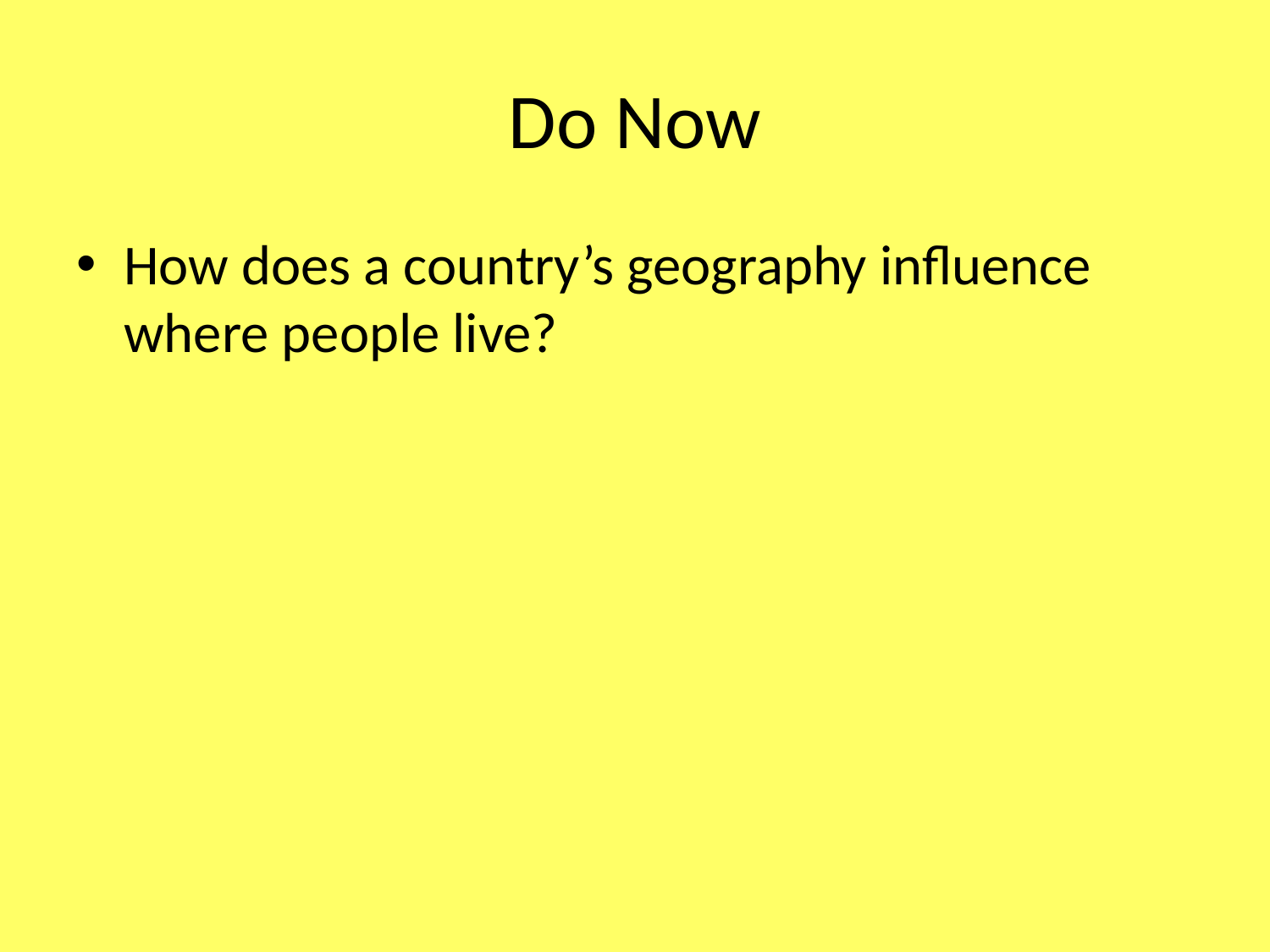

# Do Now
How does a country’s geography influence where people live?